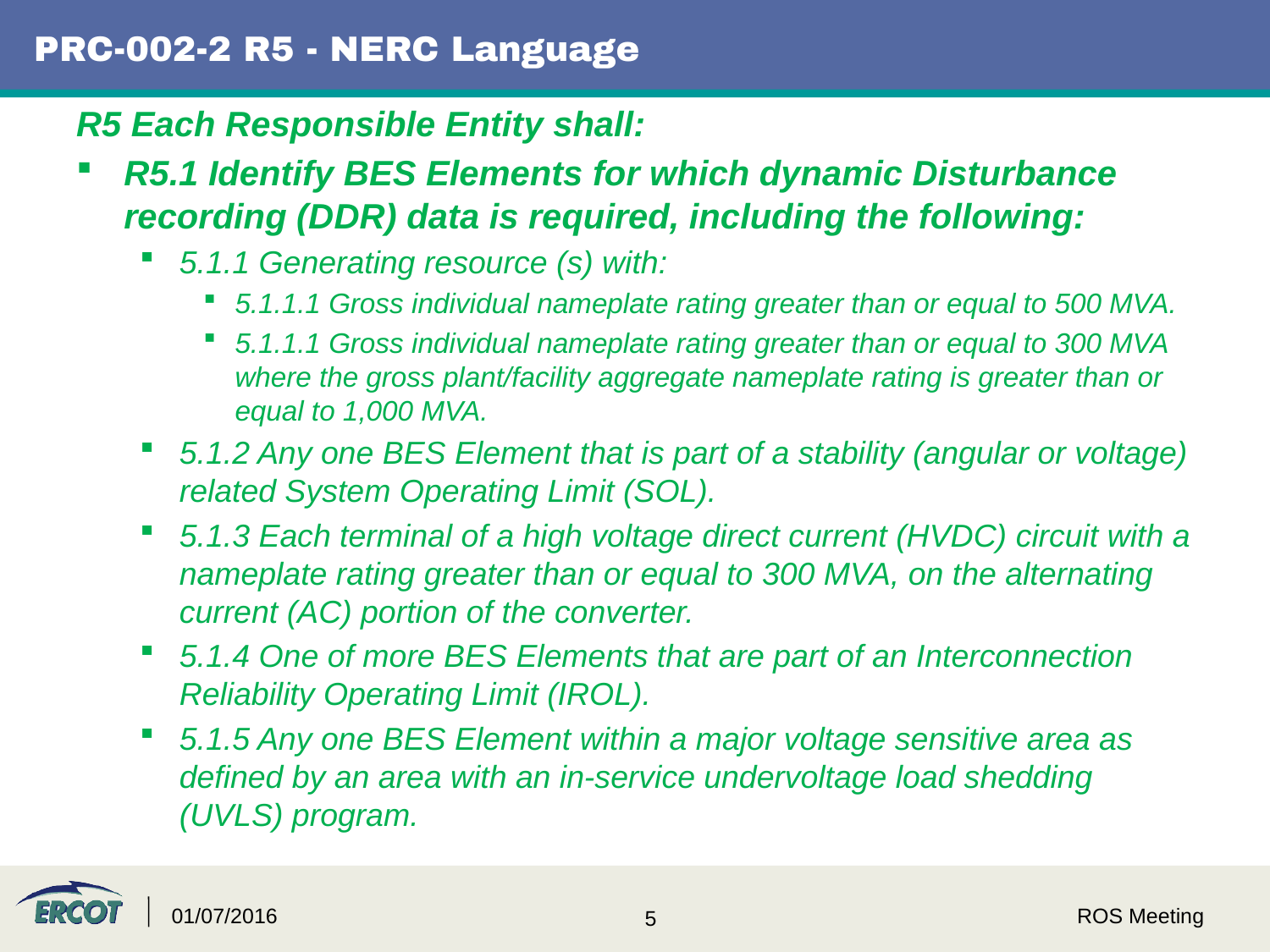

# PRC-002-2 R5 - NERC Language
R5 Each Responsible Entity shall:
R5.1 Identify BES Elements for which dynamic Disturbance recording (DDR) data is required, including the following:
5.1.1 Generating resource (s) with:
5.1.1.1 Gross individual nameplate rating greater than or equal to 500 MVA.
5.1.1.1 Gross individual nameplate rating greater than or equal to 300 MVA where the gross plant/facility aggregate nameplate rating is greater than or equal to 1,000 MVA.
5.1.2 Any one BES Element that is part of a stability (angular or voltage) related System Operating Limit (SOL).
5.1.3 Each terminal of a high voltage direct current (HVDC) circuit with a nameplate rating greater than or equal to 300 MVA, on the alternating current (AC) portion of the converter.
5.1.4 One of more BES Elements that are part of an Interconnection Reliability Operating Limit (IROL).
5.1.5 Any one BES Element within a major voltage sensitive area as defined by an area with an in-service undervoltage load shedding (UVLS) program.

01/07/2016
ROS Meeting